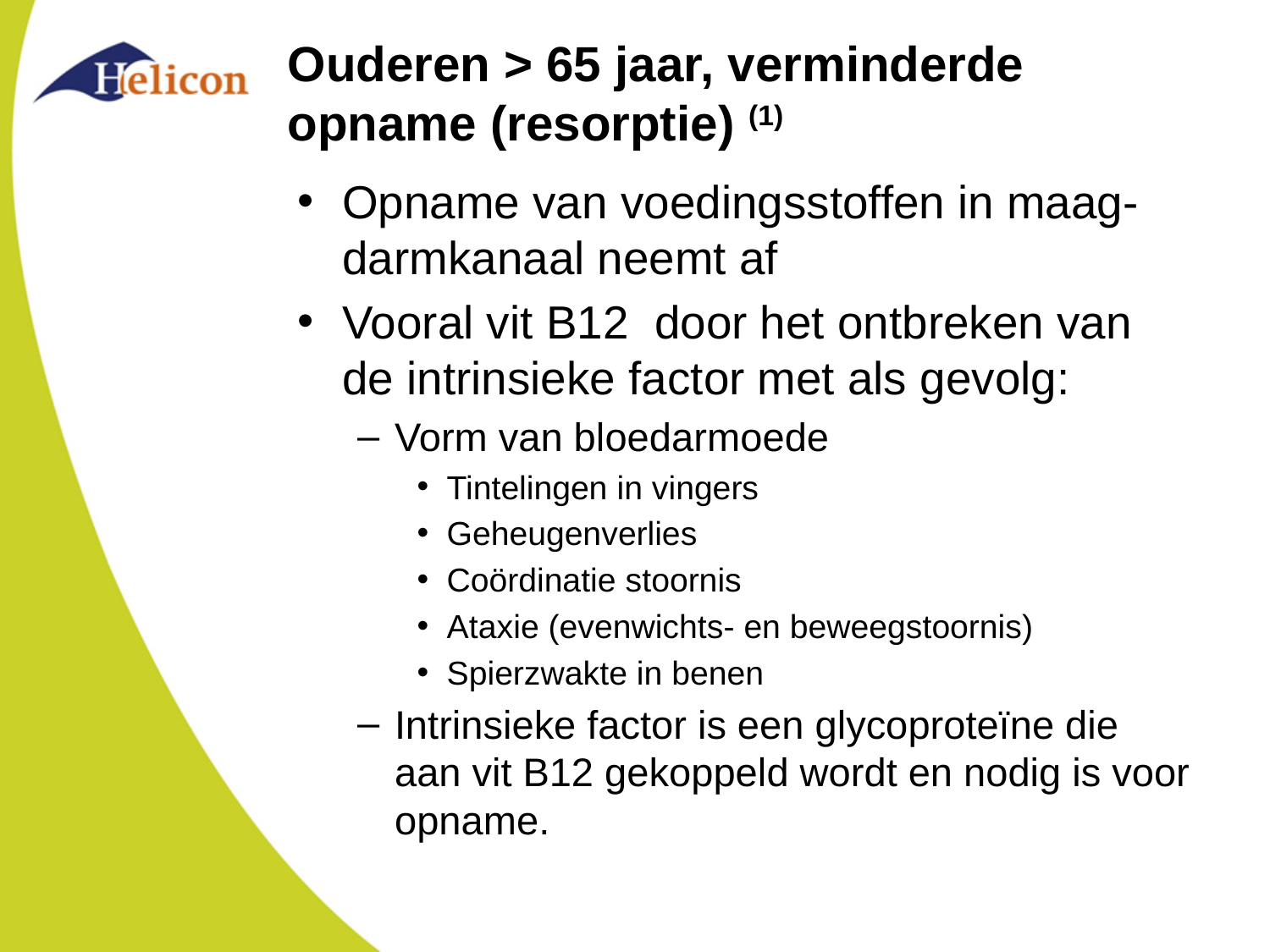

# Ouderen > 65 jaar, verminderde opname (resorptie) (1)
Opname van voedingsstoffen in maag-darmkanaal neemt af
Vooral vit B12  door het ontbreken van de intrinsieke factor met als gevolg:
Vorm van bloedarmoede
Tintelingen in vingers
Geheugenverlies
Coördinatie stoornis
Ataxie (evenwichts- en beweegstoornis)
Spierzwakte in benen
Intrinsieke factor is een glycoproteïne die aan vit B12 gekoppeld wordt en nodig is voor opname.